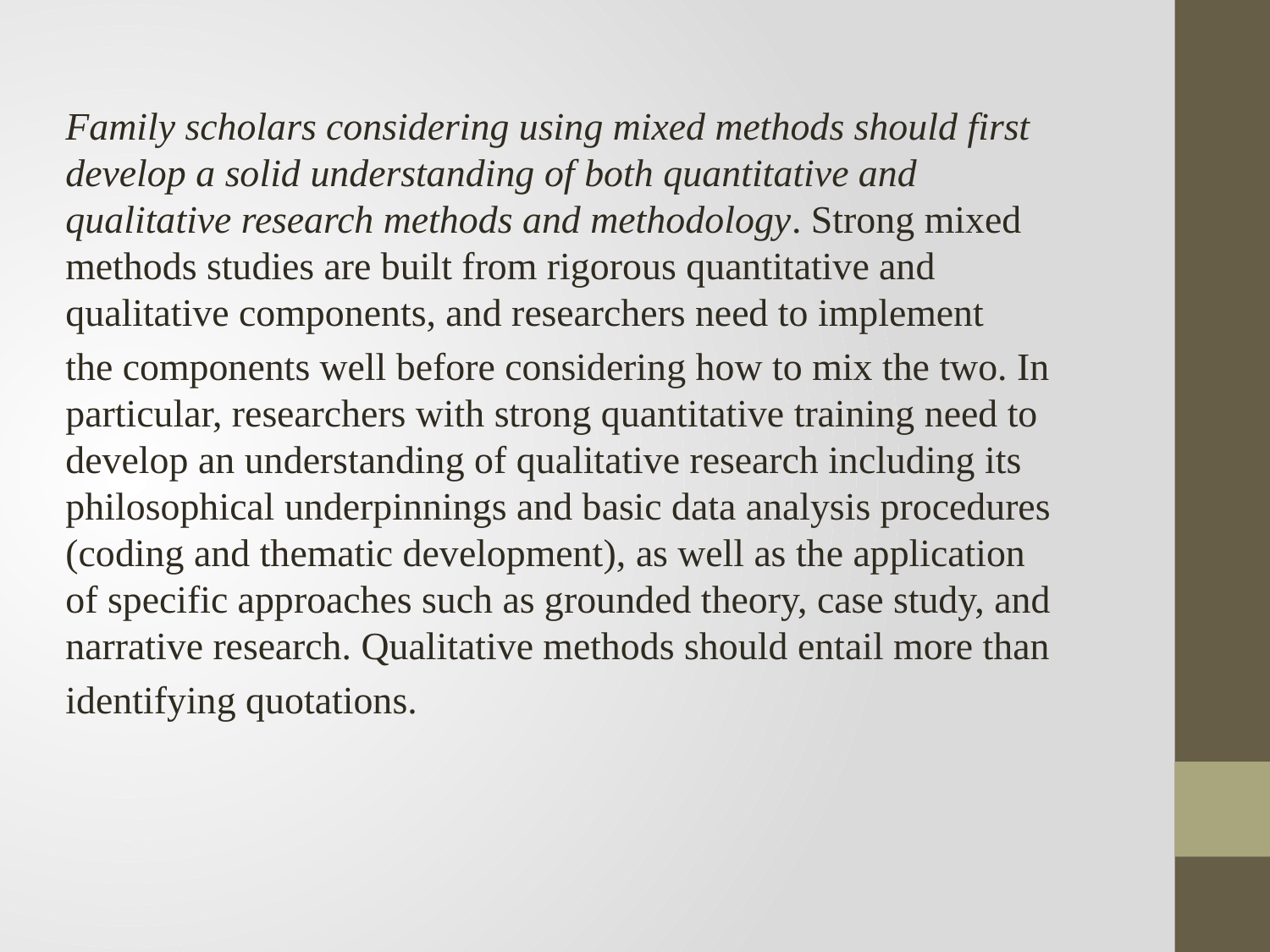

Family scholars considering using mixed methods should first develop a solid understanding of both quantitative and qualitative research methods and methodology. Strong mixed methods studies are built from rigorous quantitative and qualitative components, and researchers need to implement
the components well before considering how to mix the two. In particular, researchers with strong quantitative training need to develop an understanding of qualitative research including its philosophical underpinnings and basic data analysis procedures (coding and thematic development), as well as the application of specific approaches such as grounded theory, case study, and narrative research. Qualitative methods should entail more than
identifying quotations.